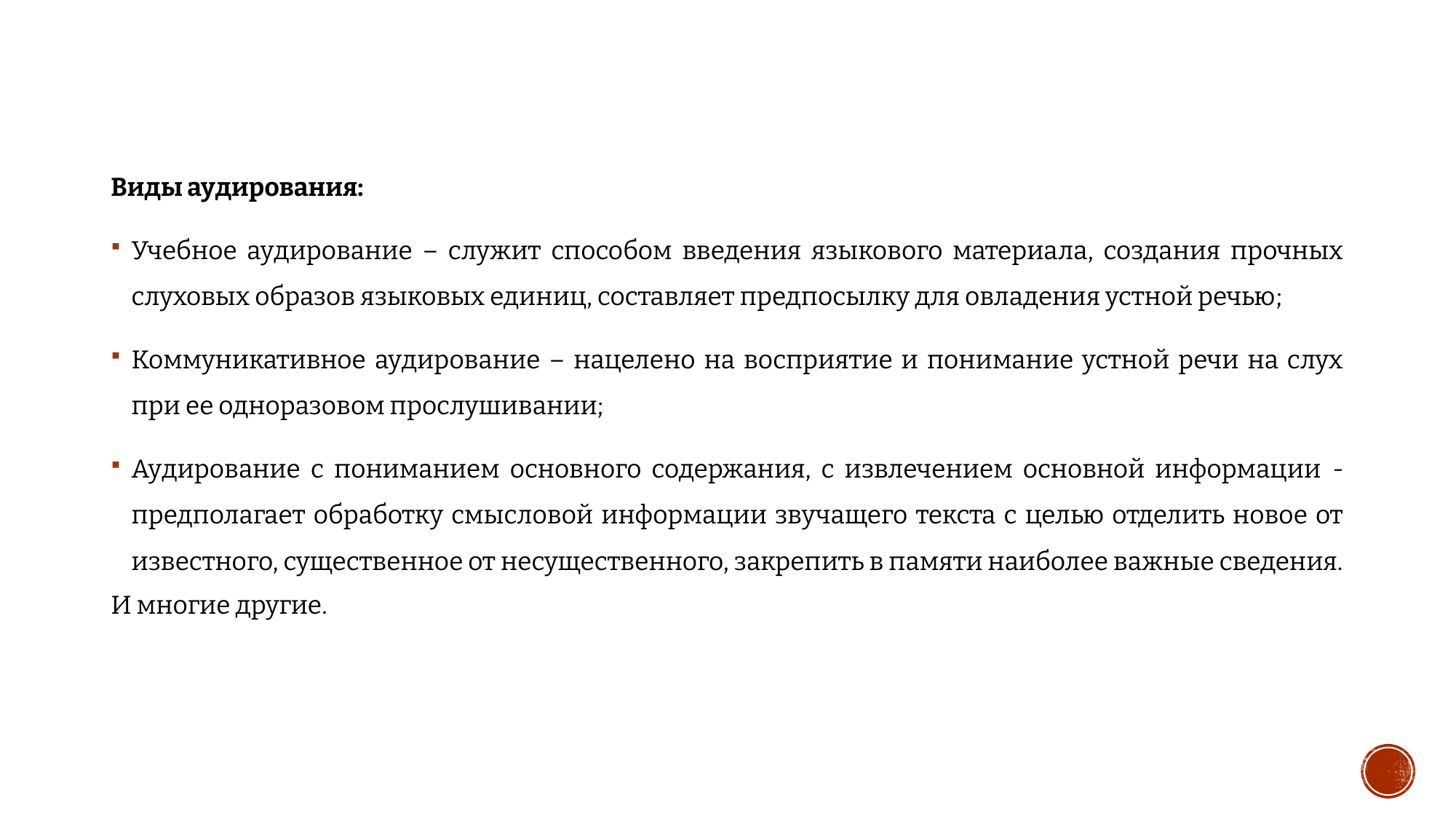

Виды аудирования:
Учебное аудирование – служит способом введения языкового материала, создания прочных слуховых образов языковых единиц, составляет предпосылку для овладения устной речью;
Коммуникативное аудирование – нацелено на восприятие и понимание устной речи на слух при ее одноразовом прослушивании;
Аудирование с пониманием основного содержания, с извлечением основной информации - предполагает обработку смысловой информации звучащего текста с целью отделить новое от известного, существенное от несущественного, закрепить в памяти наиболее важные сведения.
И многие другие.